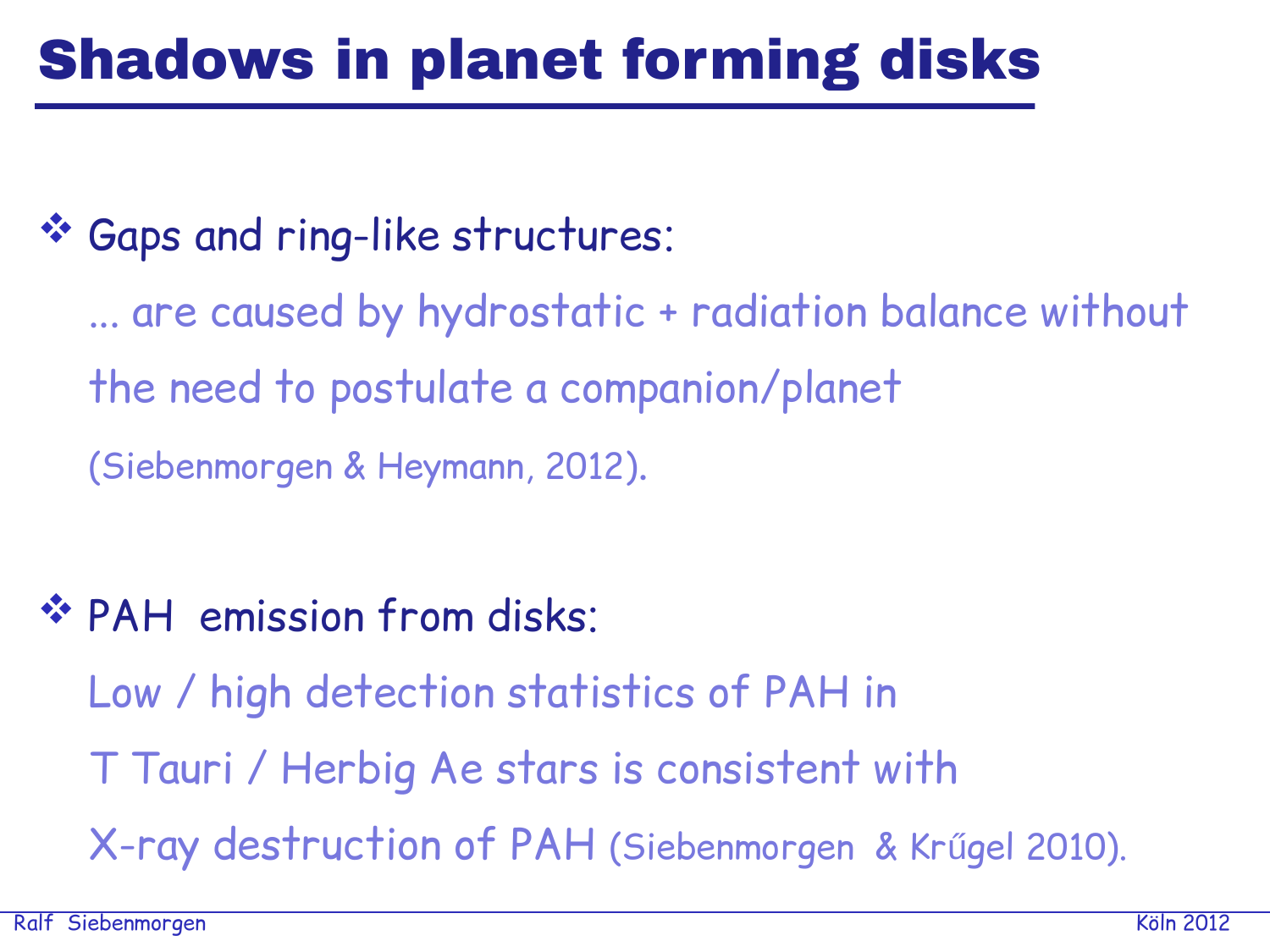

Shadows in planet forming disks

 Gaps and ring-like structures:
    ... are caused by hydrostatic + radiation balance without
    the need to postulate a companion/planet
    (Siebenmorgen & Heymann, 2012).

 PAH  emission from disks:
    Low / high detection statistics of PAH in
    T Tauri / Herbig Ae stars is consistent with
    X-ray destruction of PAH (Siebenmorgen  & Krűgel 2010).